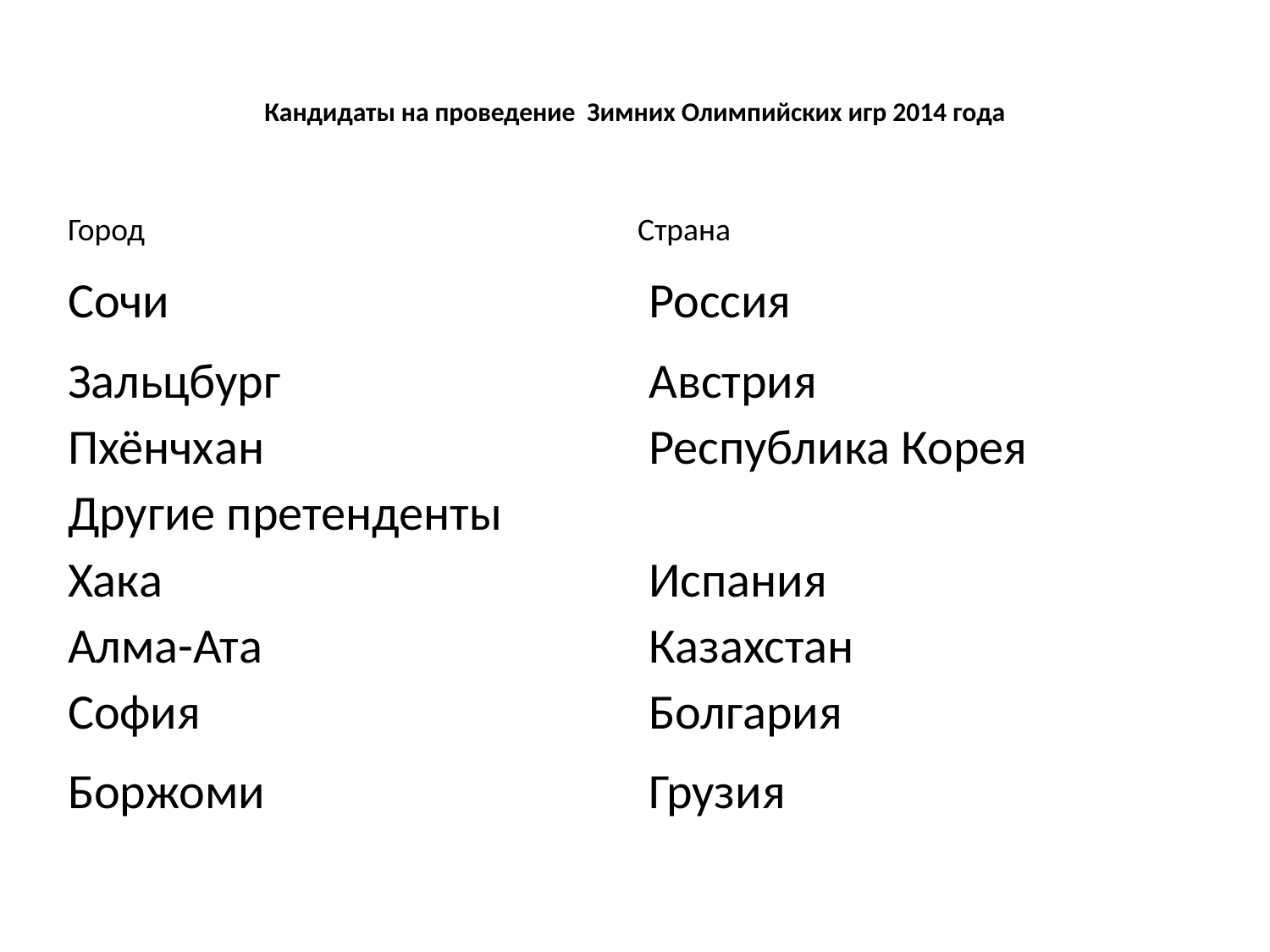

# Кандидаты на проведение  Зимних Олимпийских игр 2014 года

| Город | Страна |
| --- | --- |
| Сочи | Россия |
| Зальцбург | Австрия |
| Пхёнчхан | Республика Корея |
| Другие претенденты |  |
| Хака | Испания |
| Алма-Ата | Казахстан |
| София | Болгария |
| Боржоми | Грузия |
|  |  |